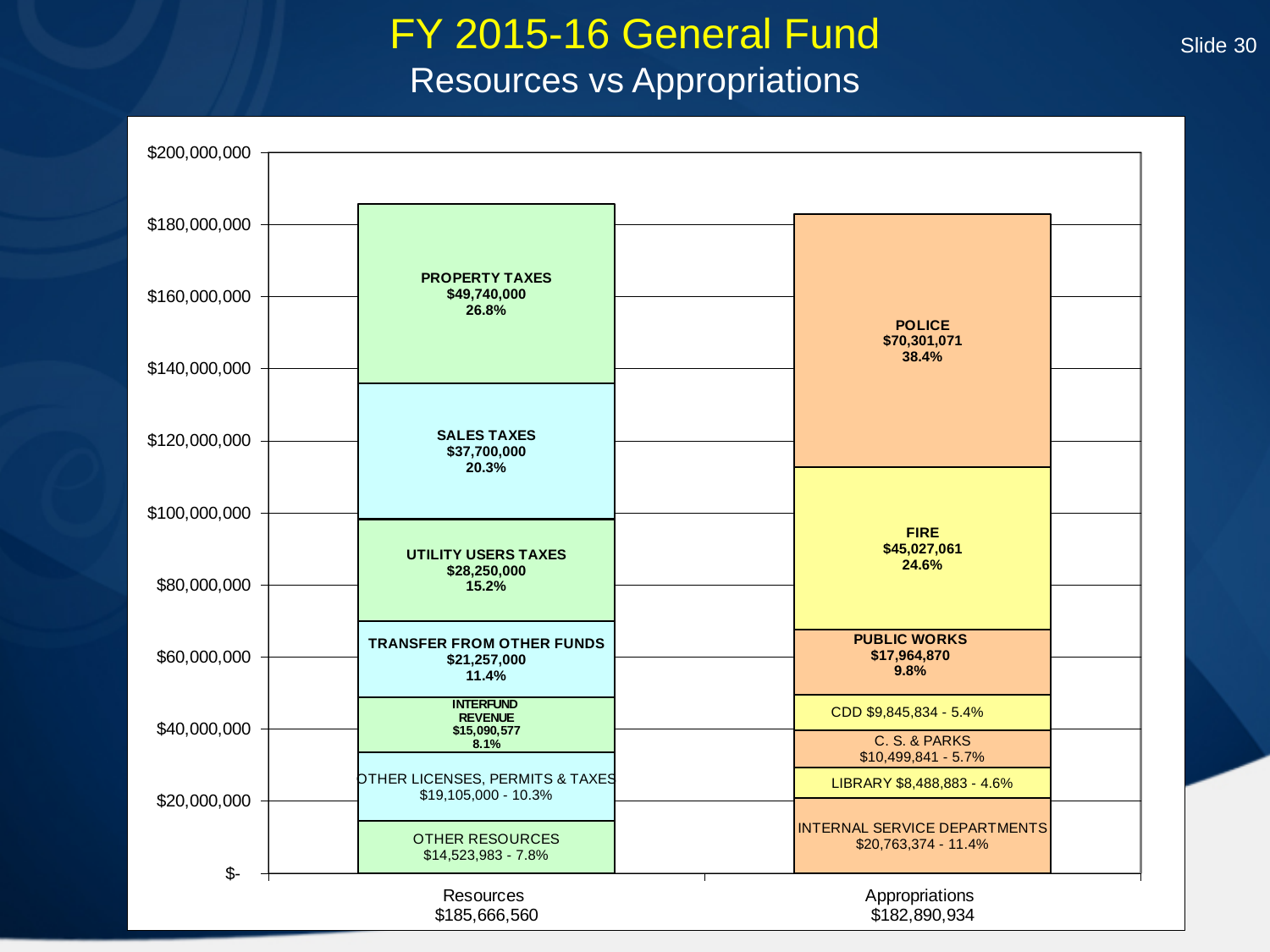

Slide 30
# FY 2015-16 General Fund Resources vs Appropriations

### Chart

| Category |  |  |  |  |  |  |  |
|---|---|---|---|---|---|---|---|
| Resources
$185,666,560 | 14523983.0 | 19105000.0 | 15090577.0 | 21257000.0 | 28250000.0 | 37700000.0 | 49740000.0 |
| Appropriations
$182,890,934 | 20763374.0 | 8488883.0 | 10499841.0 | 9845834.0 | 17964870.0 | 45027061.0 | 70301071.0 |